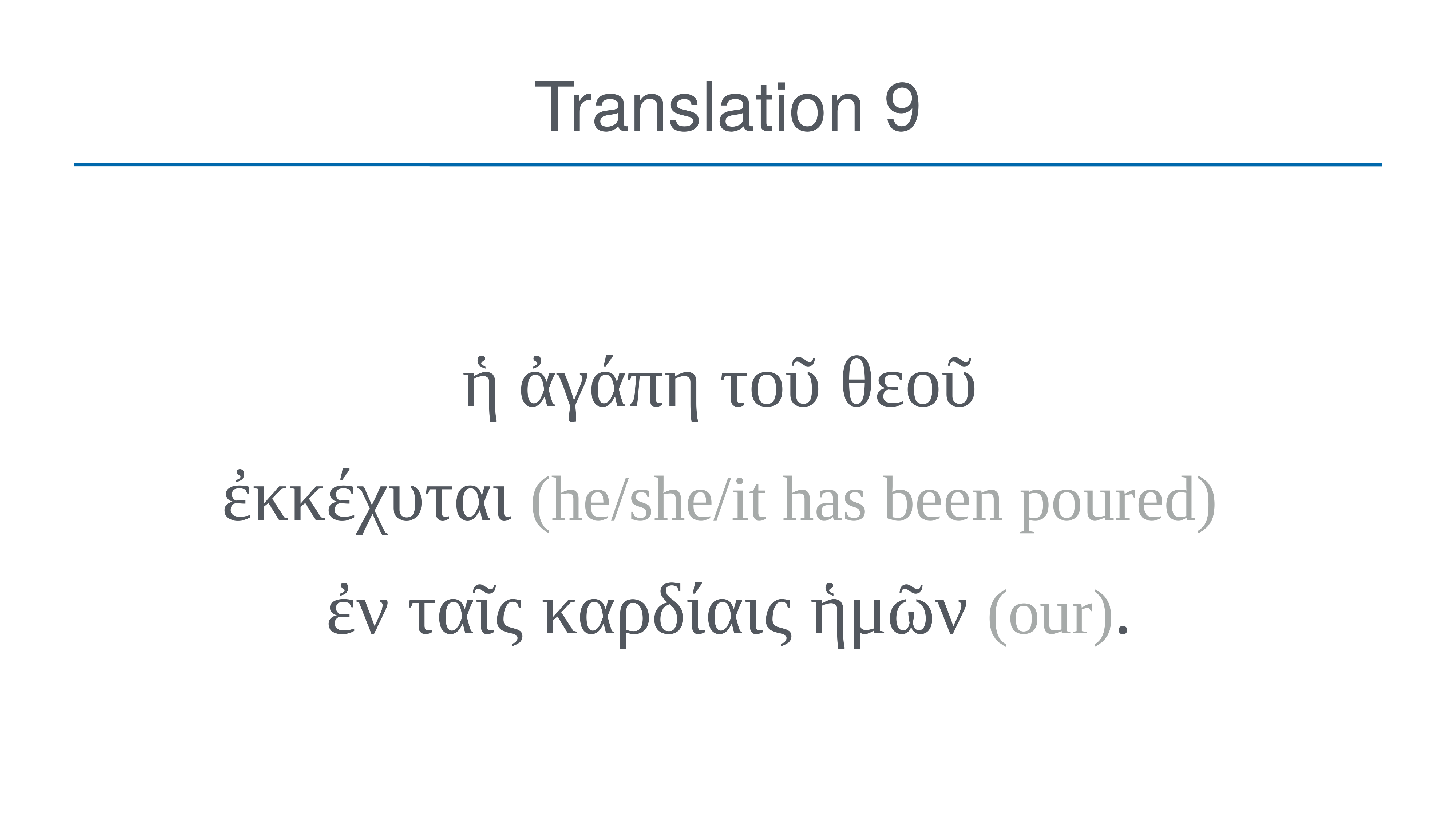

# Translation 9
ἡ ἀγάπη τοῦ θεοῦ
ἐκκέχυται (he/she/it has been poured)
ἐν ταῖς καρδίαις ἡμῶν (our).